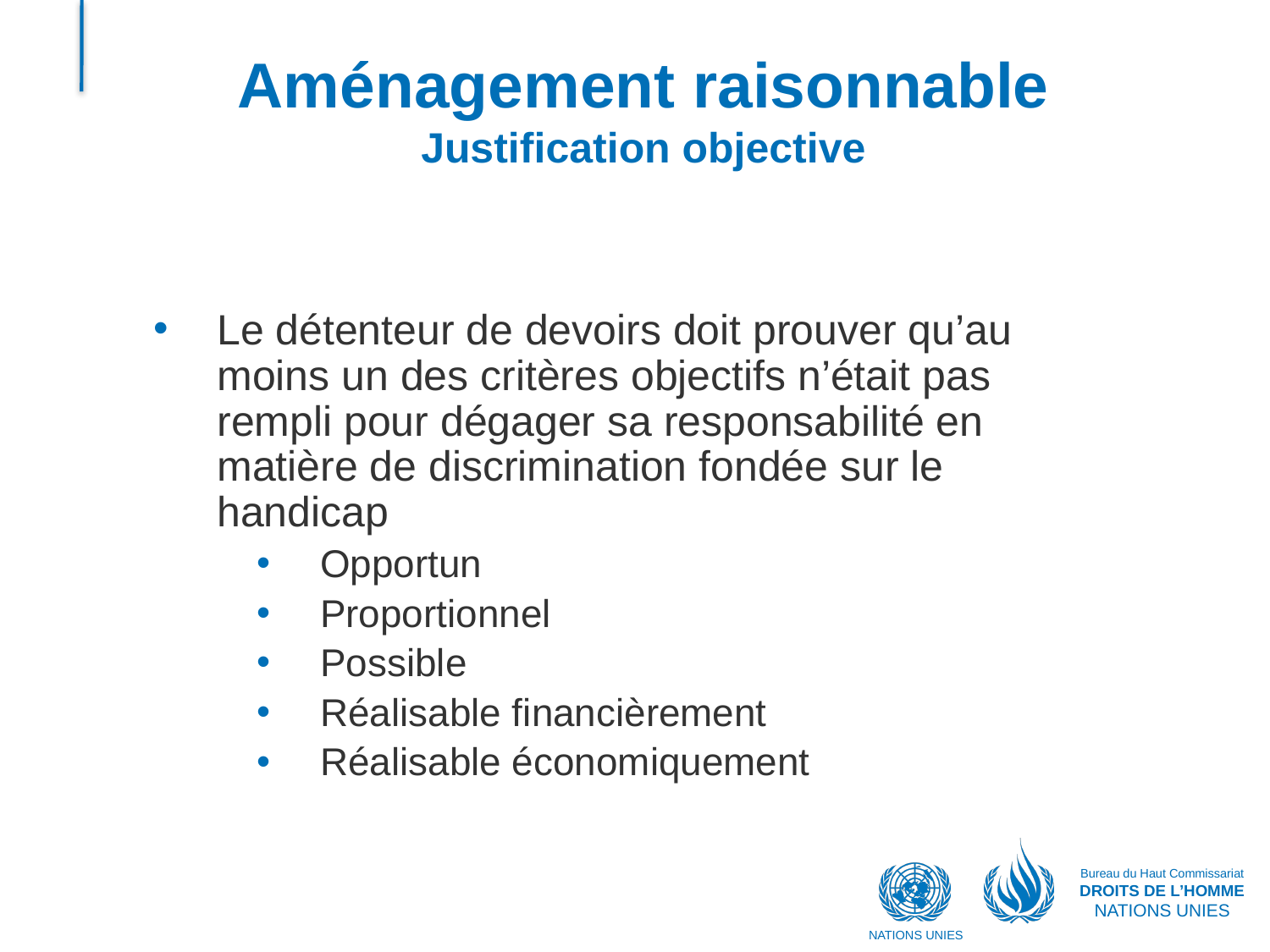

# Aménagement raisonnable Justification objective

Le détenteur de devoirs doit prouver qu’au moins un des critères objectifs n’était pas rempli pour dégager sa responsabilité en matière de discrimination fondée sur le handicap
Opportun
Proportionnel
Possible
Réalisable financièrement
Réalisable économiquement

Bureau du Haut Commissariat
DROITS DE L’HOMME
NATIONS UNIES
NATIONS UNIES